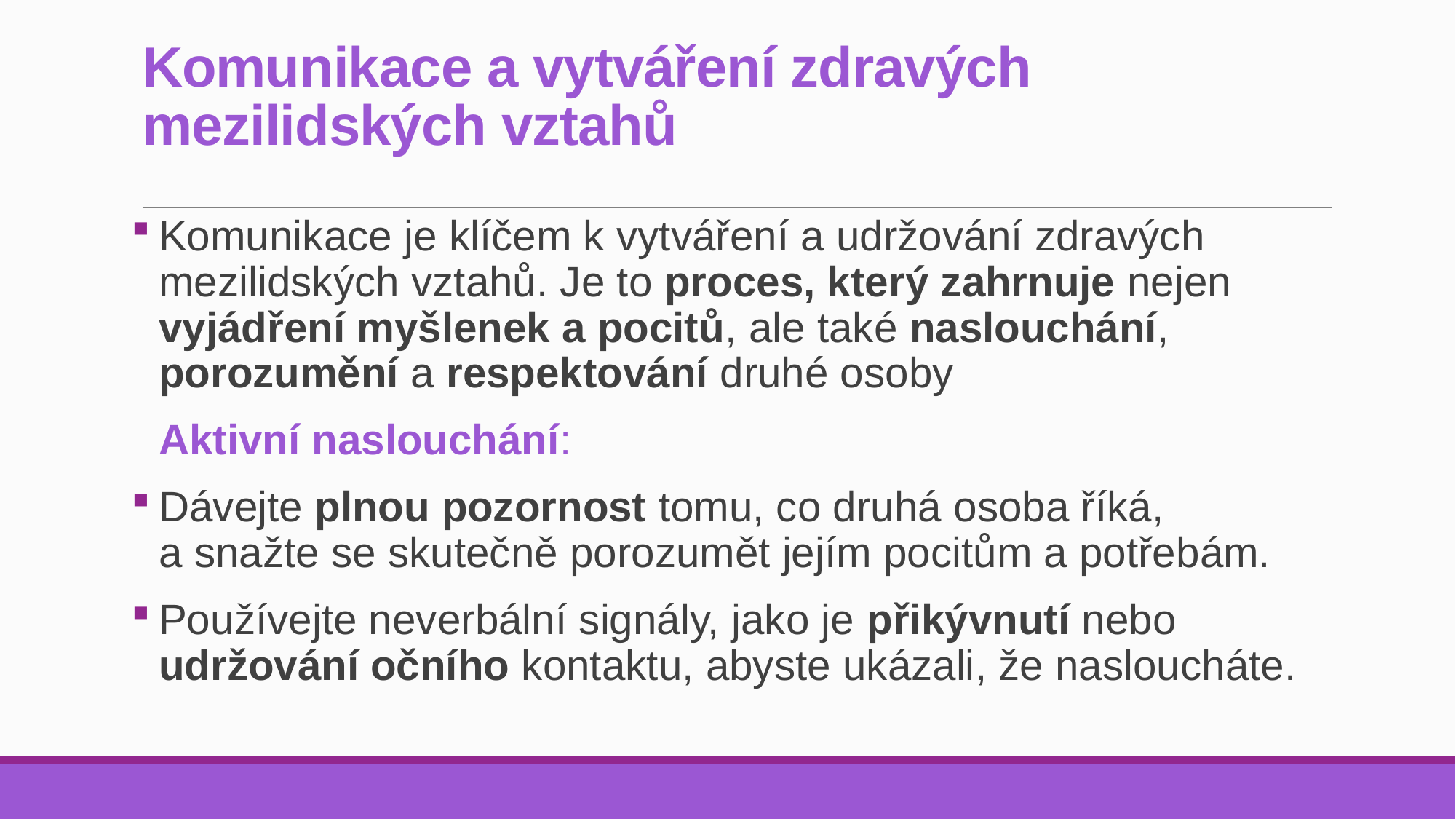

# Komunikace a vytváření zdravých mezilidských vztahů
Komunikace je klíčem k vytváření a udržování zdravých mezilidských vztahů. Je to proces, který zahrnuje nejen vyjádření myšlenek a pocitů, ale také naslouchání, porozumění a respektování druhé osoby
Aktivní naslouchání:
Dávejte plnou pozornost tomu, co druhá osoba říká,
a snažte se skutečně porozumět jejím pocitům a potřebám.
Používejte neverbální signály, jako je přikývnutí nebo udržování očního kontaktu, abyste ukázali, že nasloucháte.